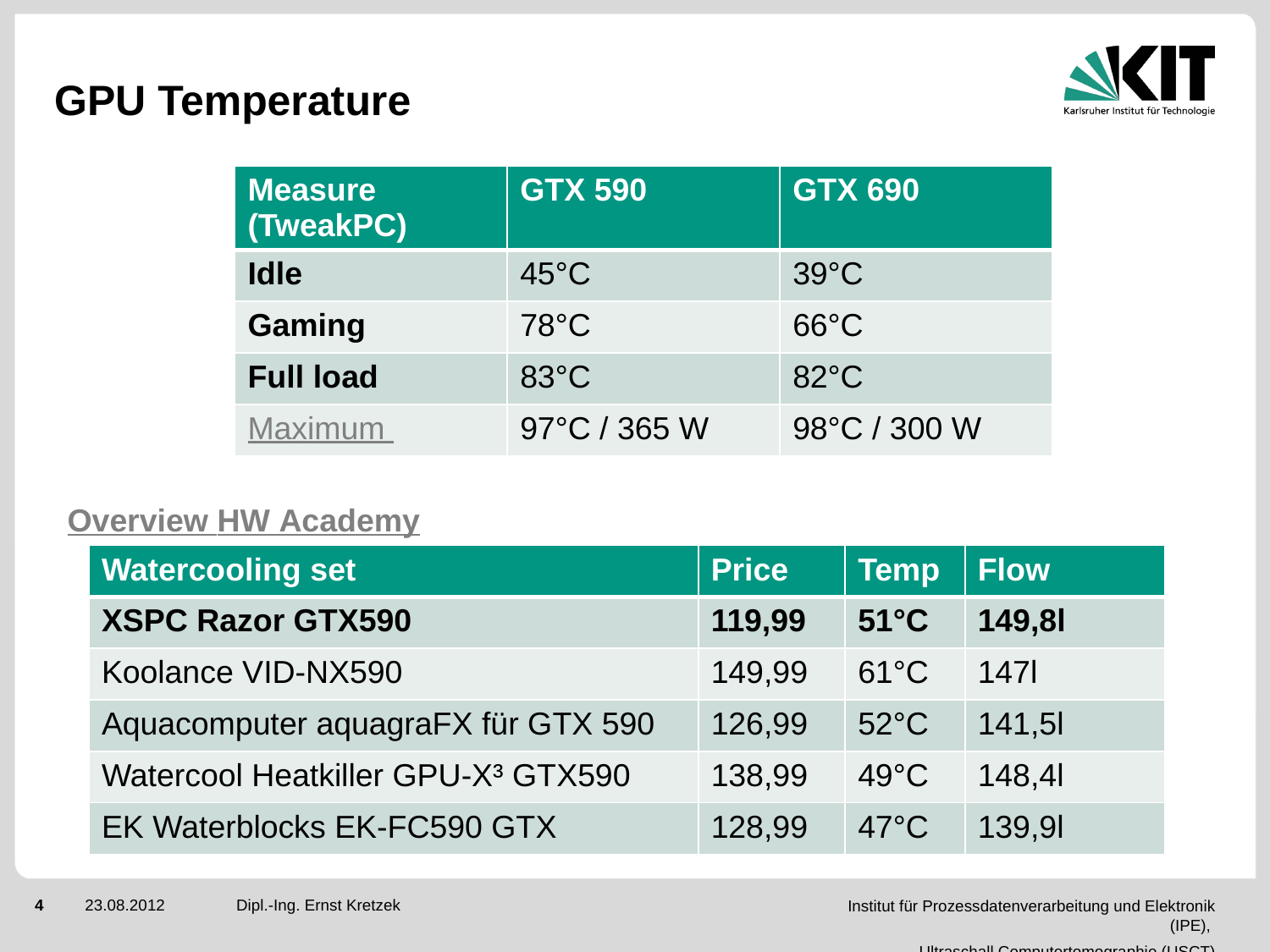

# GPU Temperature
| Measure (TweakPC) | GTX 590 | GTX 690 |
| --- | --- | --- |
| Idle | 45°C | 39°C |
| Gaming | 78°C | 66°C |
| Full load | 83°C | 82°C |
| Maximum | 97°C / 365 W | 98°C / 300 W |
Overview HW Academy
| Watercooling set | Price | Temp | Flow |
| --- | --- | --- | --- |
| XSPC Razor GTX590 | 119,99 | 51°C | 149,8l |
| Koolance VID-NX590 | 149,99 | 61°C | 147l |
| Aquacomputer aquagraFX für GTX 590 | 126,99 | 52°C | 141,5l |
| Watercool Heatkiller GPU-X³ GTX590 | 138,99 | 49°C | 148,4l |
| EK Waterblocks EK-FC590 GTX | 128,99 | 47°C | 139,9l |
Dipl.-Ing. Ernst Kretzek